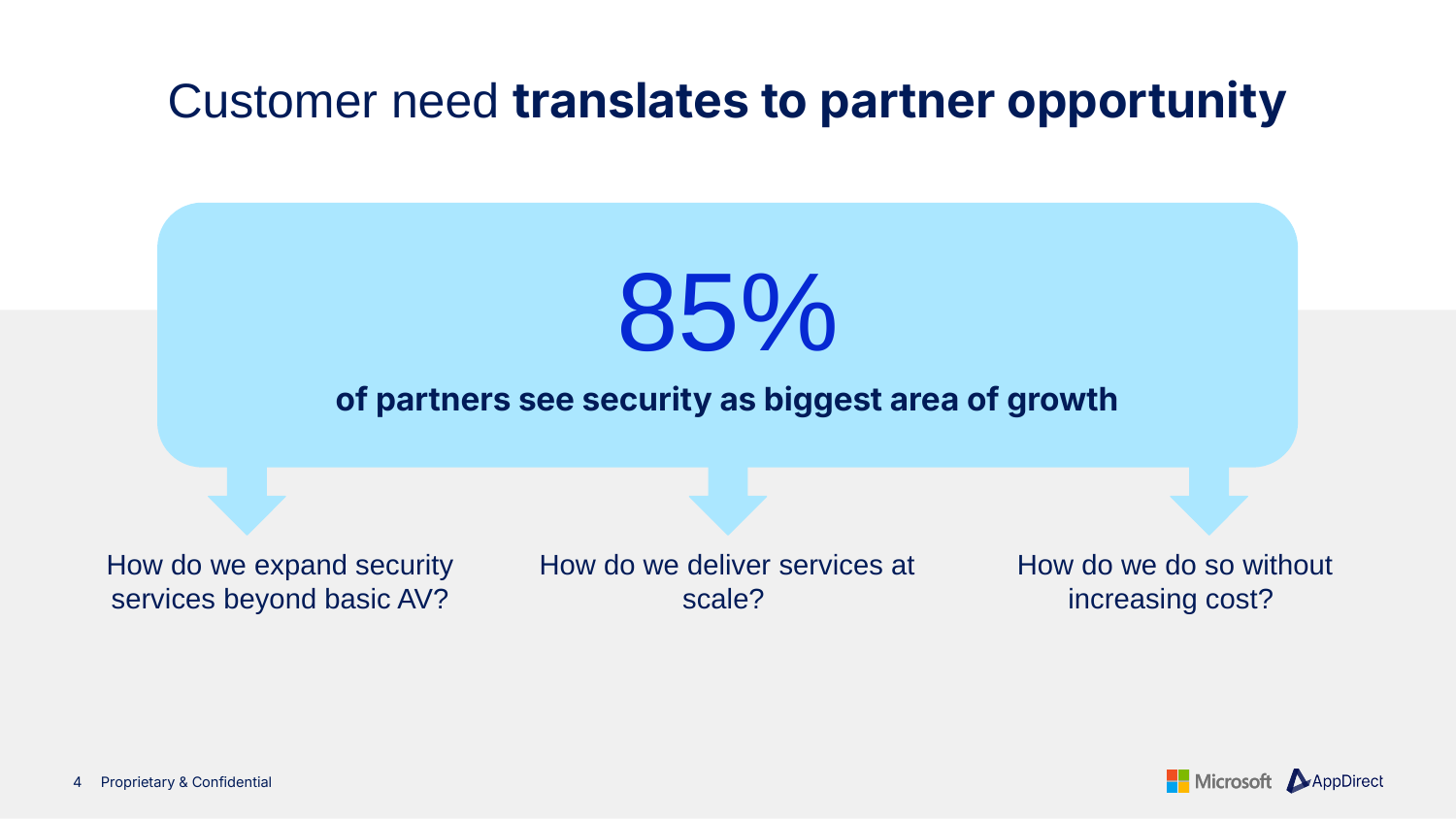

# Customer need translates to partner opportunity

85%
of partners see security as biggest area of growth

How do we expand security services beyond basic AV?
How do we deliver services at scale?

How do we do so without increasing cost?

4